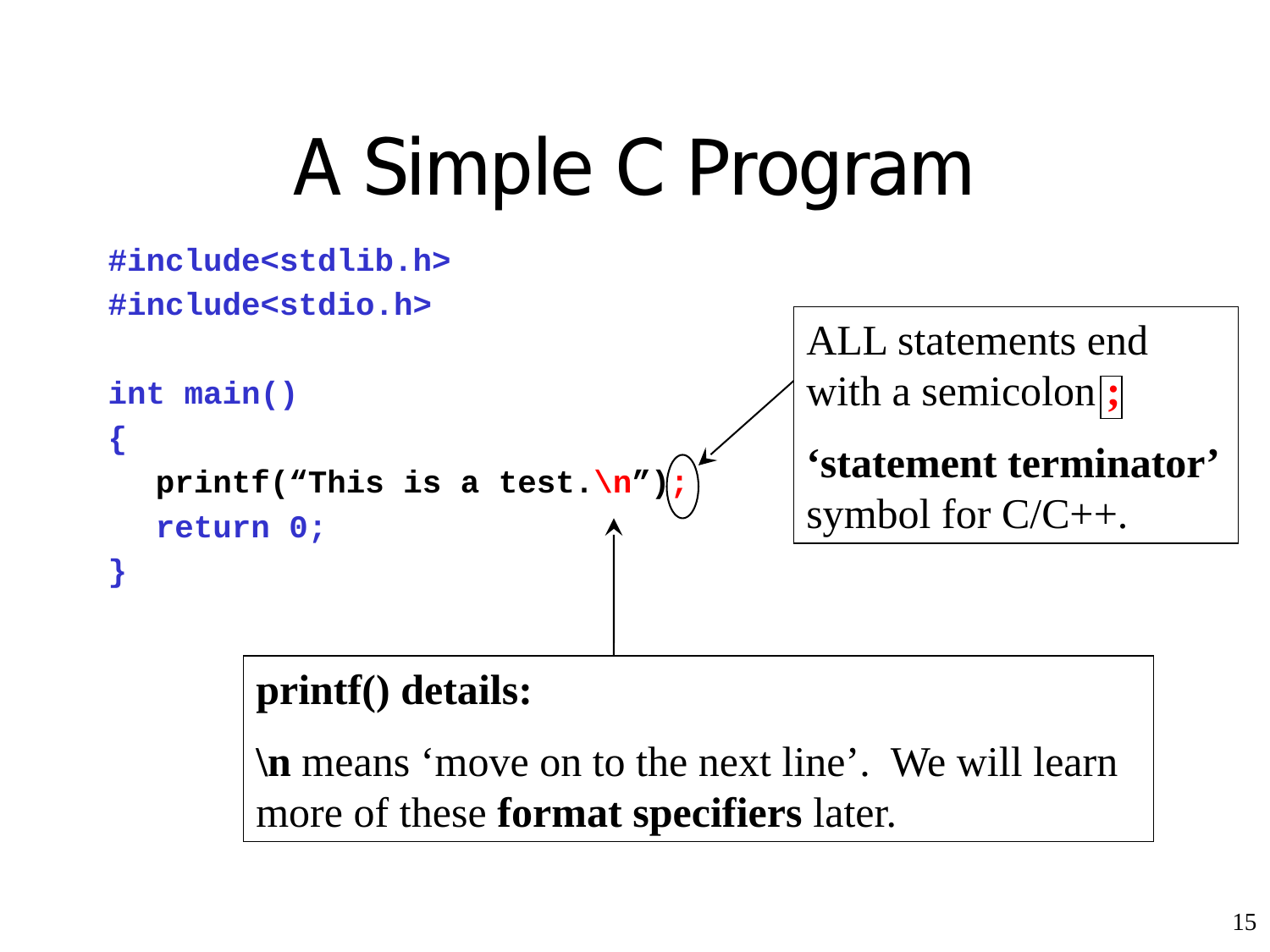

# A Simple C Program
#include<stdlib.h>
#include<stdio.h>

int main()
{
	printf(“This is a test.\n”);
	return 0;
}
ALL statements end with a semicolon ;
‘statement terminator’ symbol for C/C++.

printf() details:
\n means ‘move on to the next line’.  We will learn more of these format specifiers later.
15